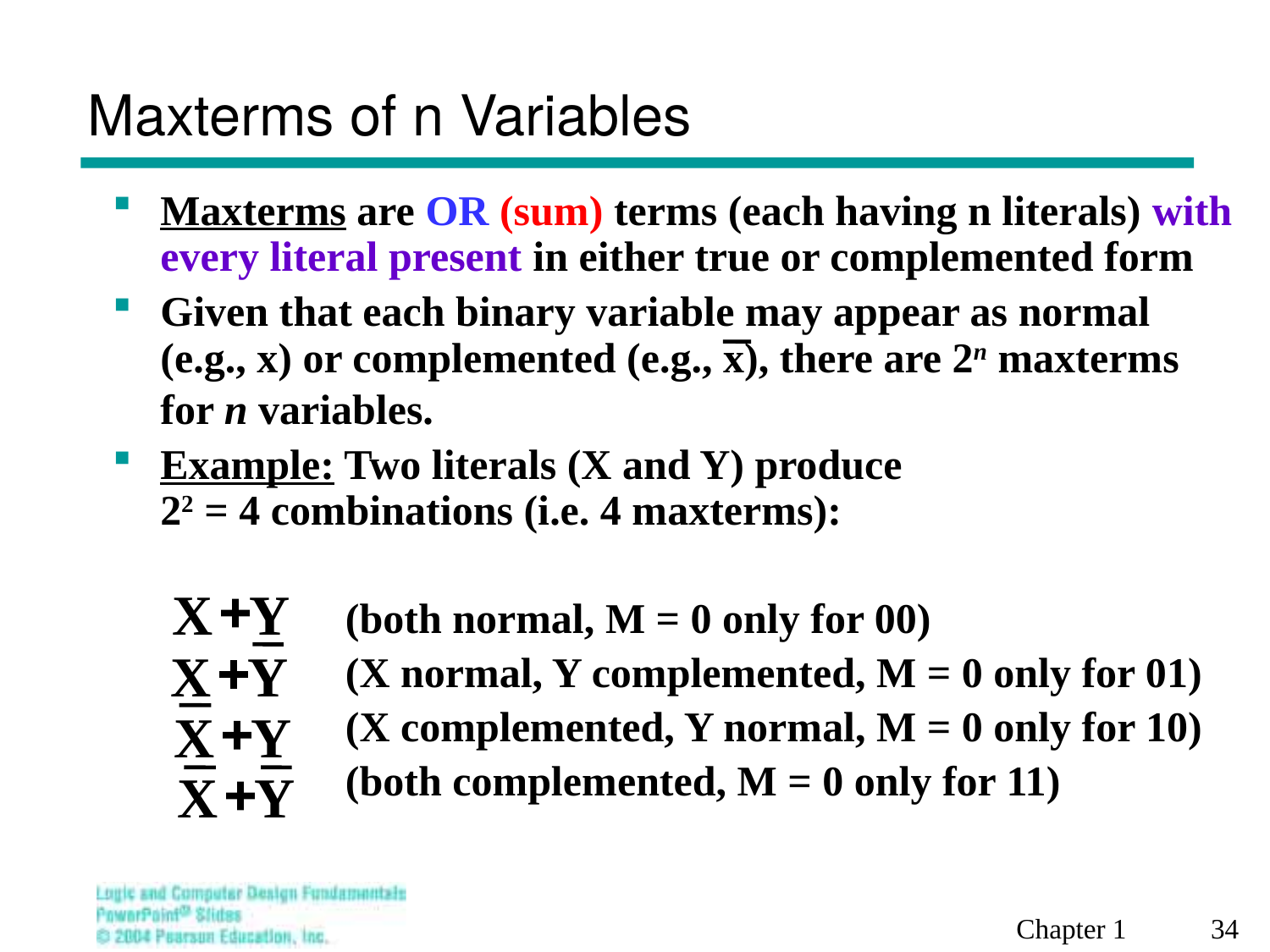

# Maxterms of n Variables
Maxterms are OR (sum) terms (each having n literals) with every literal present in either true or complemented form
Given that each binary variable may appear as normal (e.g., x) or complemented (e.g., x), there are 2n maxterms for n variables.
Example: Two literals (X and Y) produce
22 = 4 combinations (i.e. 4 maxterms):

                (both normal, M = 0 only for 00)
                (X normal, Y complemented, M = 0 only for 01)
                (X complemented, Y normal, M = 0 only for 10)
                (both complemented, M = 0 only for 11)

+
X
Y
+
X
Y

+
X
Y

+
X
Y

Chapter 1            34